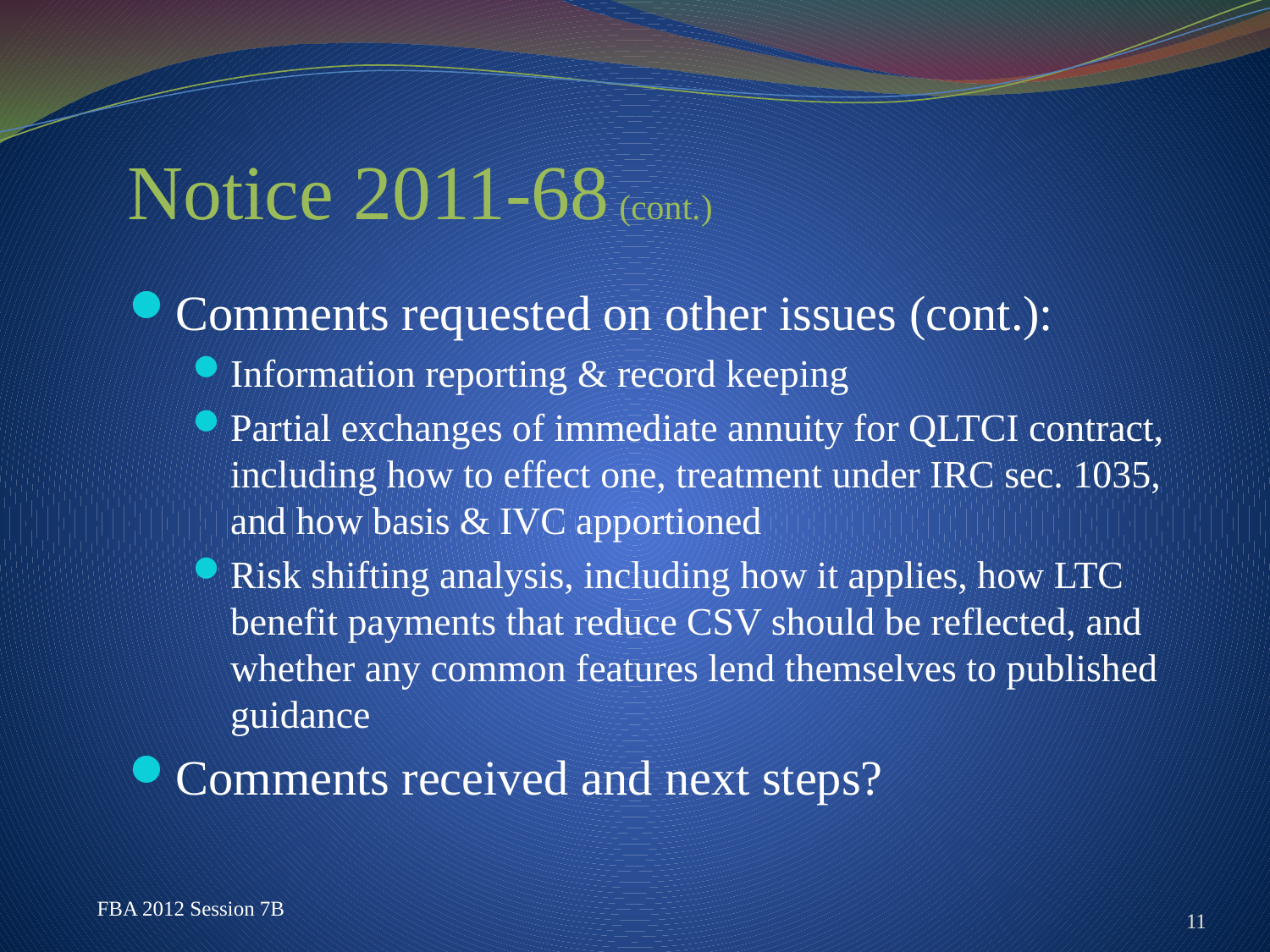

# Notice 2011-68 (cont.)
Comments requested on other issues (cont.):
Information reporting & record keeping
Partial exchanges of immediate annuity for QLTCI contract, including how to effect one, treatment under IRC sec. 1035, and how basis & IVC apportioned
Risk shifting analysis, including how it applies, how LTC benefit payments that reduce CSV should be reflected, and whether any common features lend themselves to published guidance
Comments received and next steps?

11
FBA 2012 Session 7B